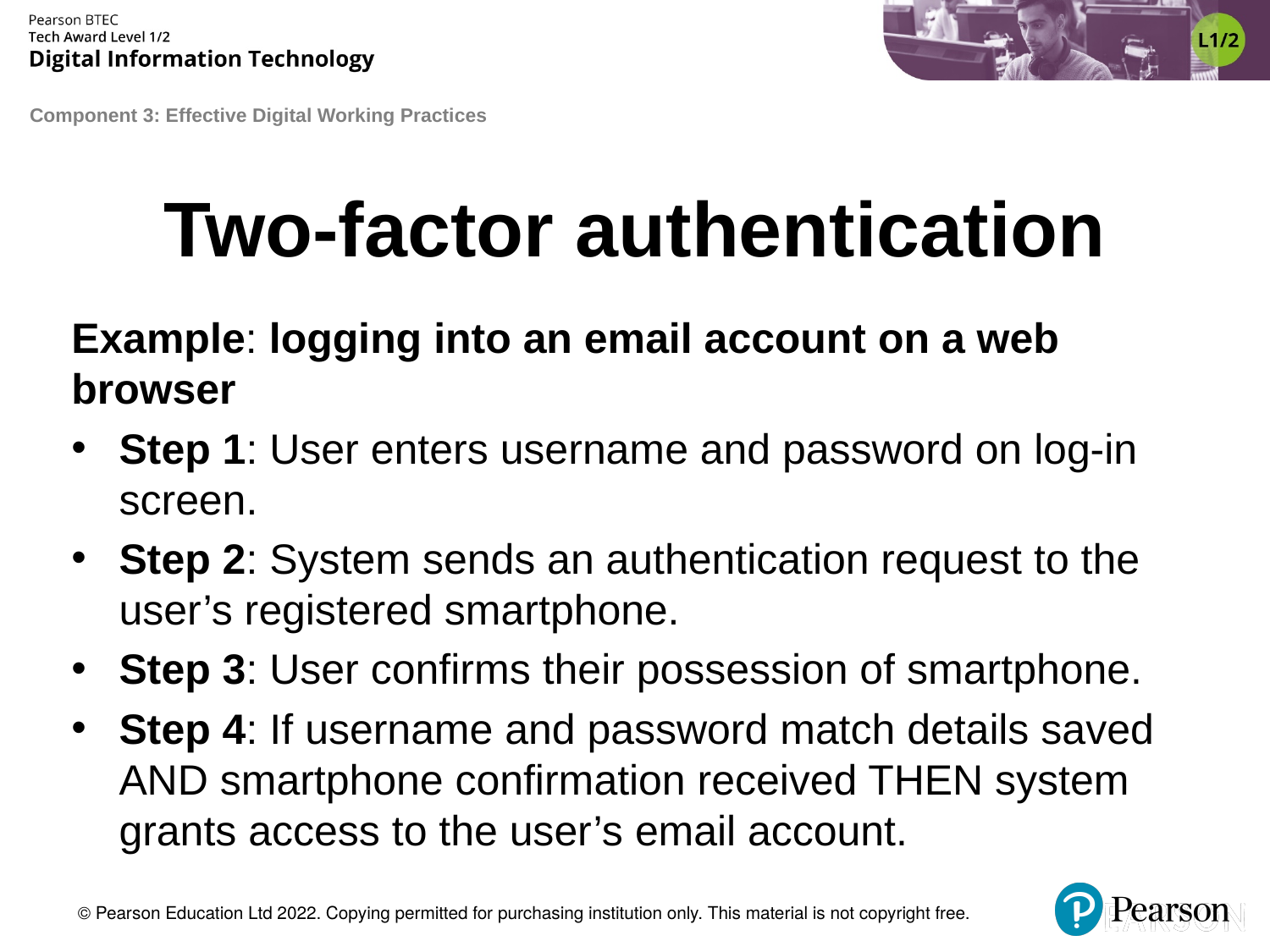

# Two-factor authentication
Example: logging into an email account on a web browser
Step 1: User enters username and password on log-in screen.
Step 2: System sends an authentication request to the user’s registered smartphone.
Step 3: User confirms their possession of smartphone.
Step 4: If username and password match details saved AND smartphone confirmation received THEN system grants access to the user’s email account.
© Pearson Education Ltd 2022. Copying permitted for purchasing institution only. This material is not copyright free.